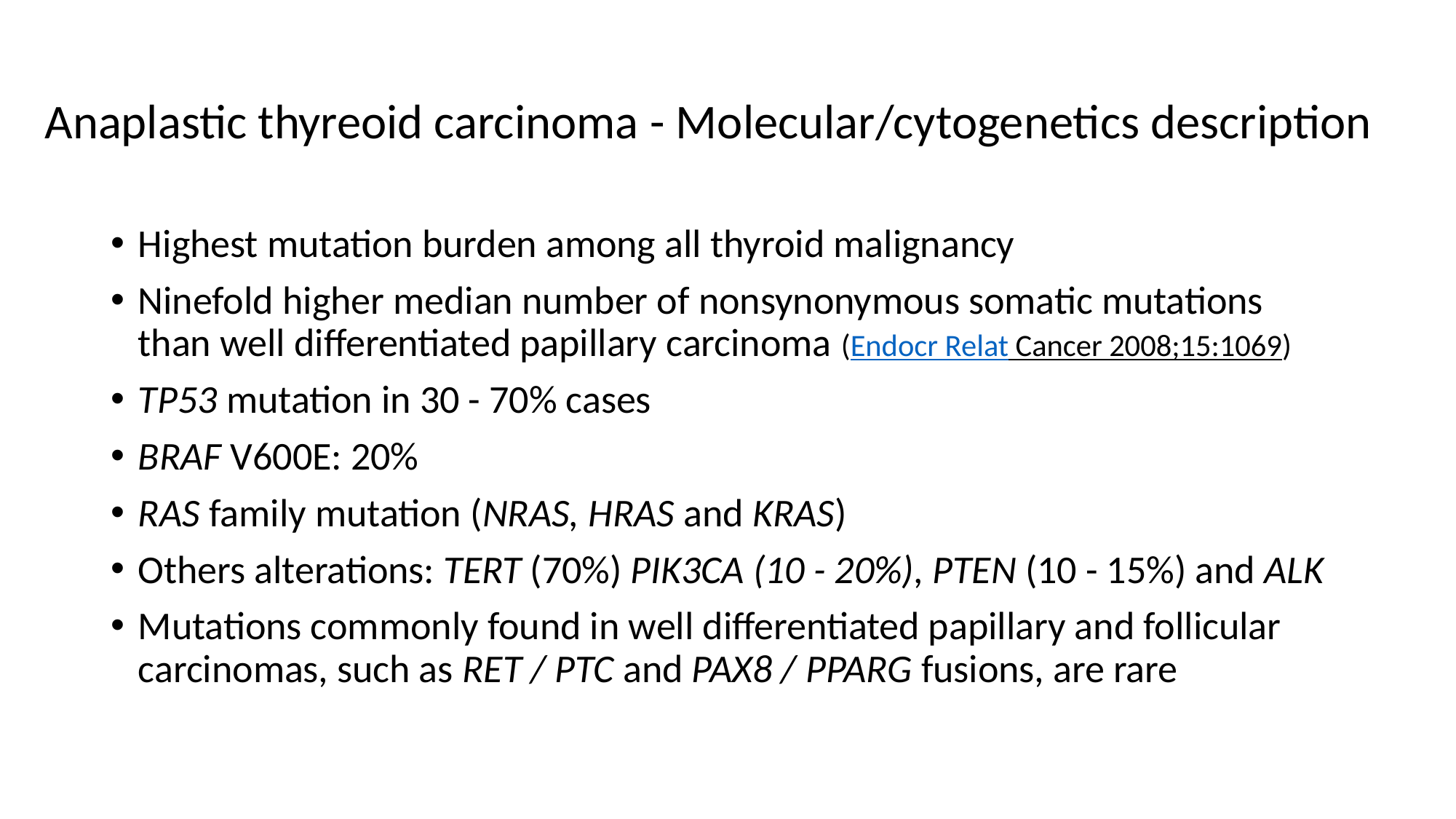

# Anaplastic thyreoid carcinoma - Molecular/cytogenetics description
Highest mutation burden among all thyroid malignancy
Ninefold higher median number of nonsynonymous somatic mutations than well differentiated papillary carcinoma (Endocr Relat Cancer 2008;15:1069)
TP53 mutation in 30 - 70% cases
BRAF V600E: 20%
RAS family mutation (NRAS, HRAS and KRAS)
Others alterations: TERT (70%) PIK3CA (10 - 20%), PTEN (10 - 15%) and ALK
Mutations commonly found in well differentiated papillary and follicular carcinomas, such as RET / PTC and PAX8 / PPARG fusions, are rare